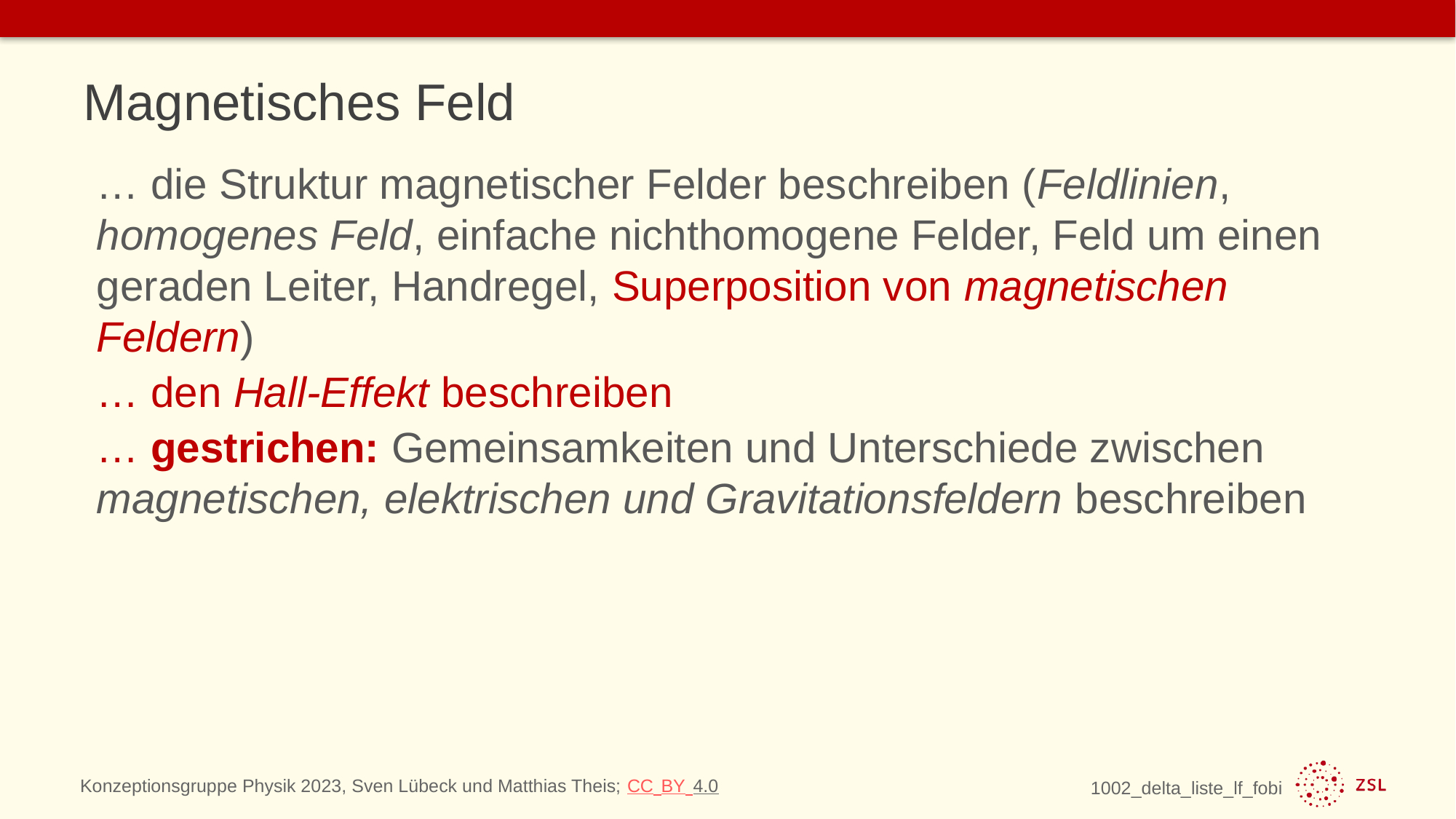

# Magnetisches Feld
… die Struktur magnetischer Felder beschreiben (Feldlinien, homogenes Feld, einfache nichthomogene Felder, Feld um einen geraden Leiter, Handregel, Superposition von magnetischen Feldern)
… den Hall-Effekt beschreiben
… gestrichen: Gemeinsamkeiten und Unterschiede zwischen magnetischen, elektrischen und Gravitationsfeldern beschreiben